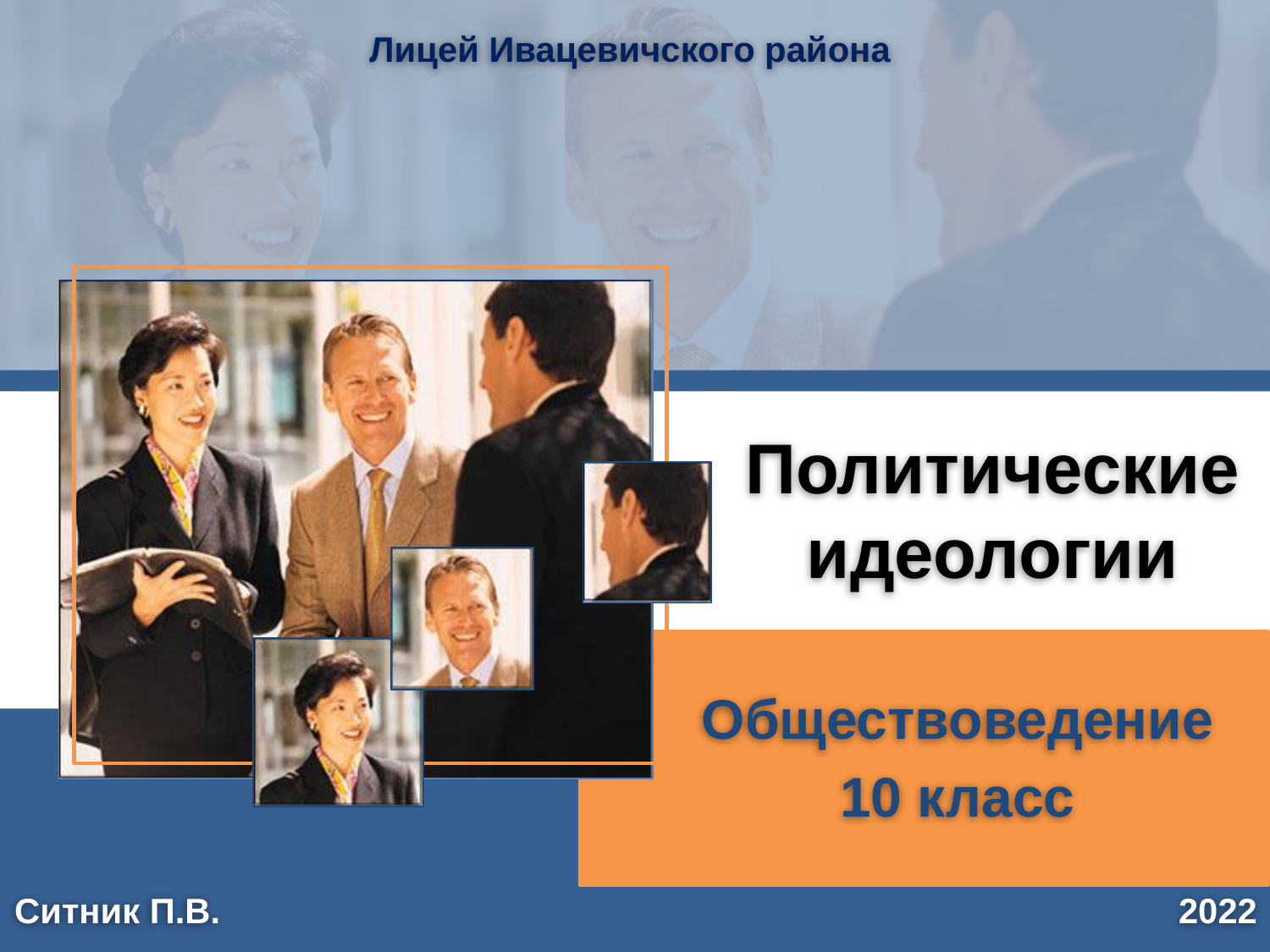

Лицей Ивацевичского района
# Политические идеологии
Обществоведение
10 класс
2022
Ситник П.В.